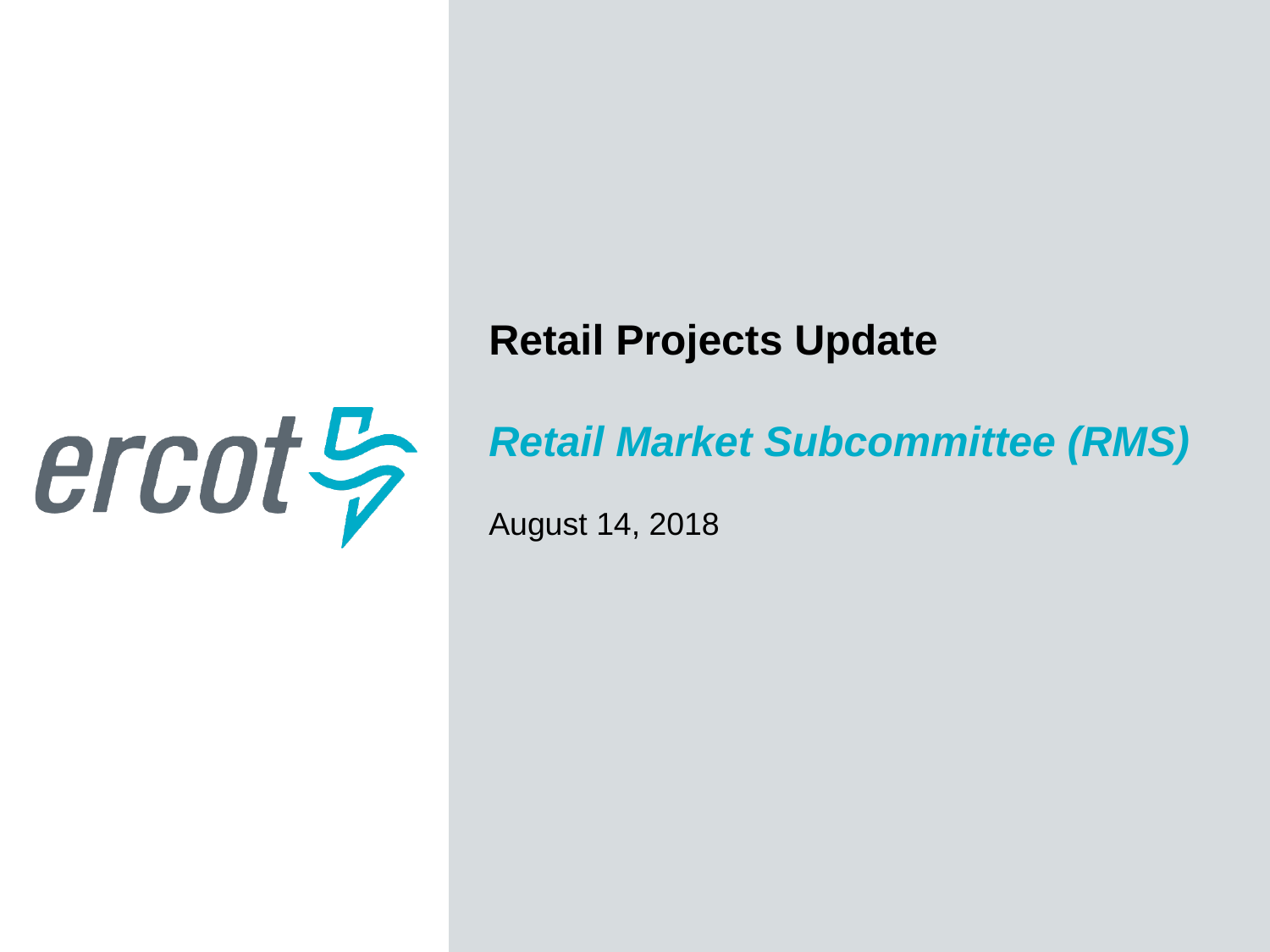

Retail Projects Update

Retail Market Subcommittee (RMS)

August 14, 2018